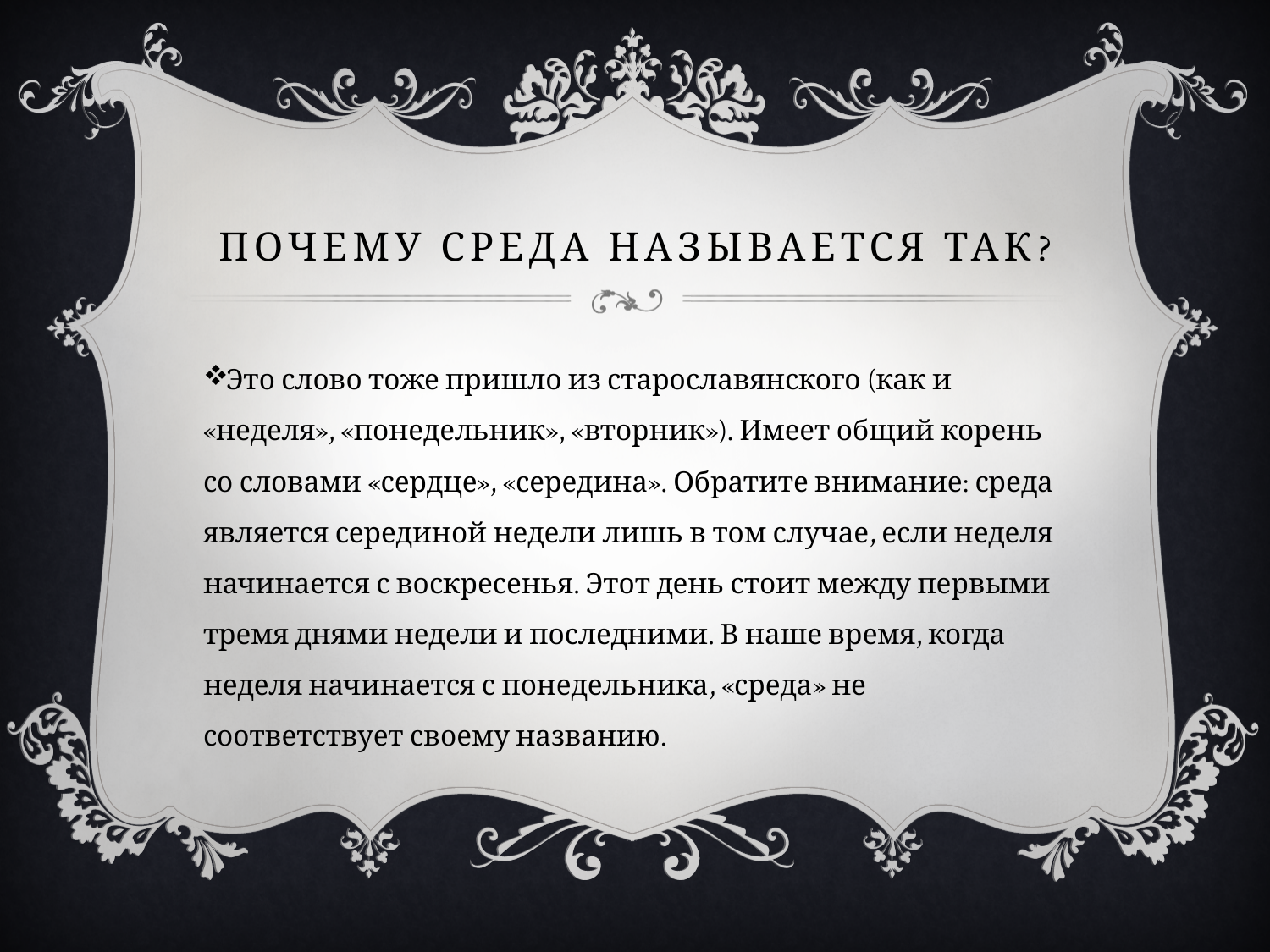

# Почему среда называется так?
Это слово тоже пришло из старославянского (как и «неделя», «понедельник», «вторник»). Имеет общий корень со словами «сердце», «середина». Обратите внимание: среда является серединой недели лишь в том случае, если неделя начинается с воскресенья. Этот день стоит между первыми тремя днями недели и последними. В наше время, когда неделя начинается с понедельника, «среда» не соответствует своему названию.